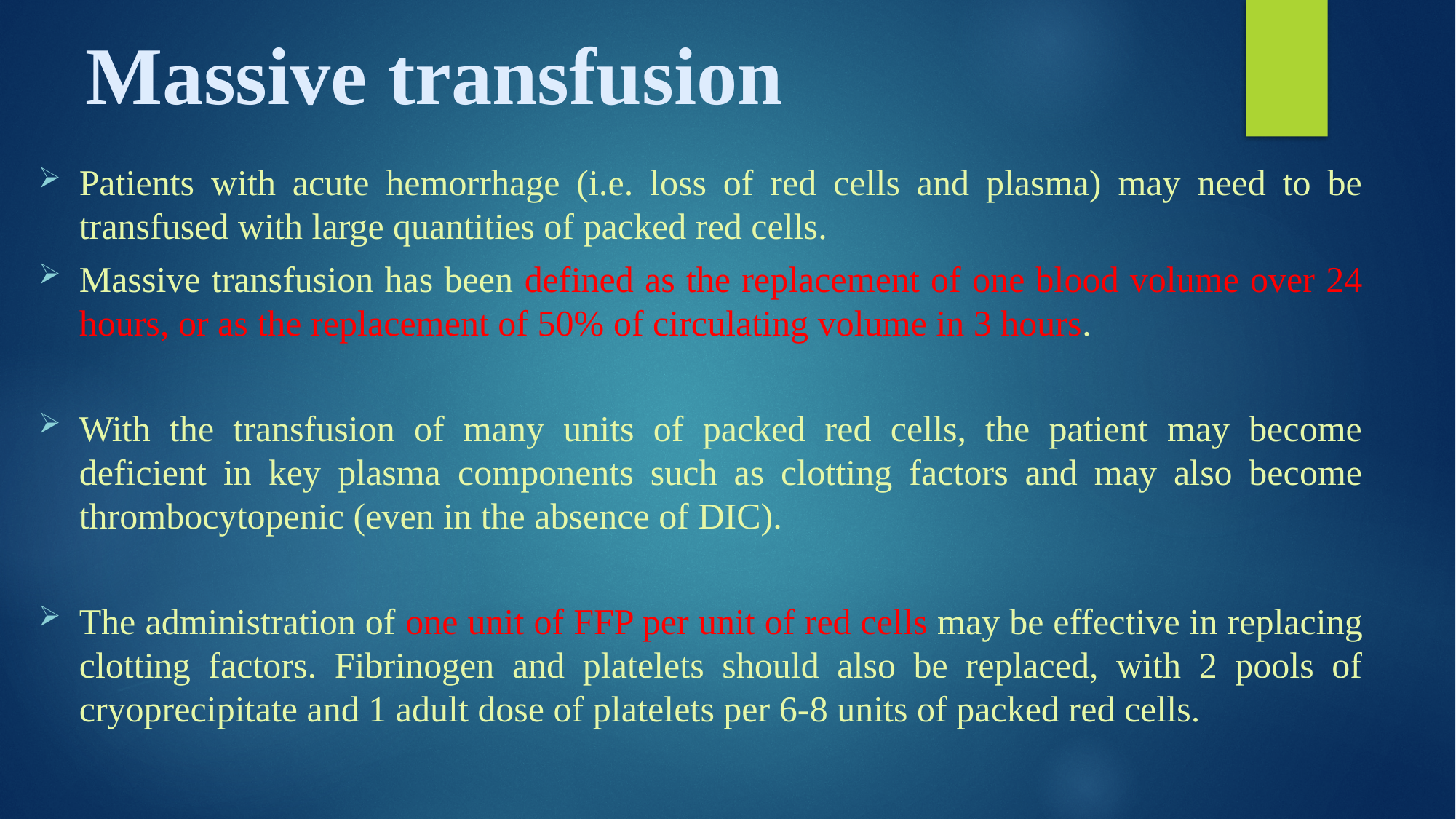

# Massive transfusion
Patients with acute hemorrhage (i.e. loss of red cells and plasma) may need to be transfused with large quantities of packed red cells.
Massive transfusion has been defined as the replacement of one blood volume over 24 hours, or as the replacement of 50% of circulating volume in 3 hours.

With the transfusion of many units of packed red cells, the patient may become deficient in key plasma components such as clotting factors and may also become thrombocytopenic (even in the absence of DIC).

The administration of one unit of FFP per unit of red cells may be effective in replacing clotting factors. Fibrinogen and platelets should also be replaced, with 2 pools of cryoprecipitate and 1 adult dose of platelets per 6-8 units of packed red cells.